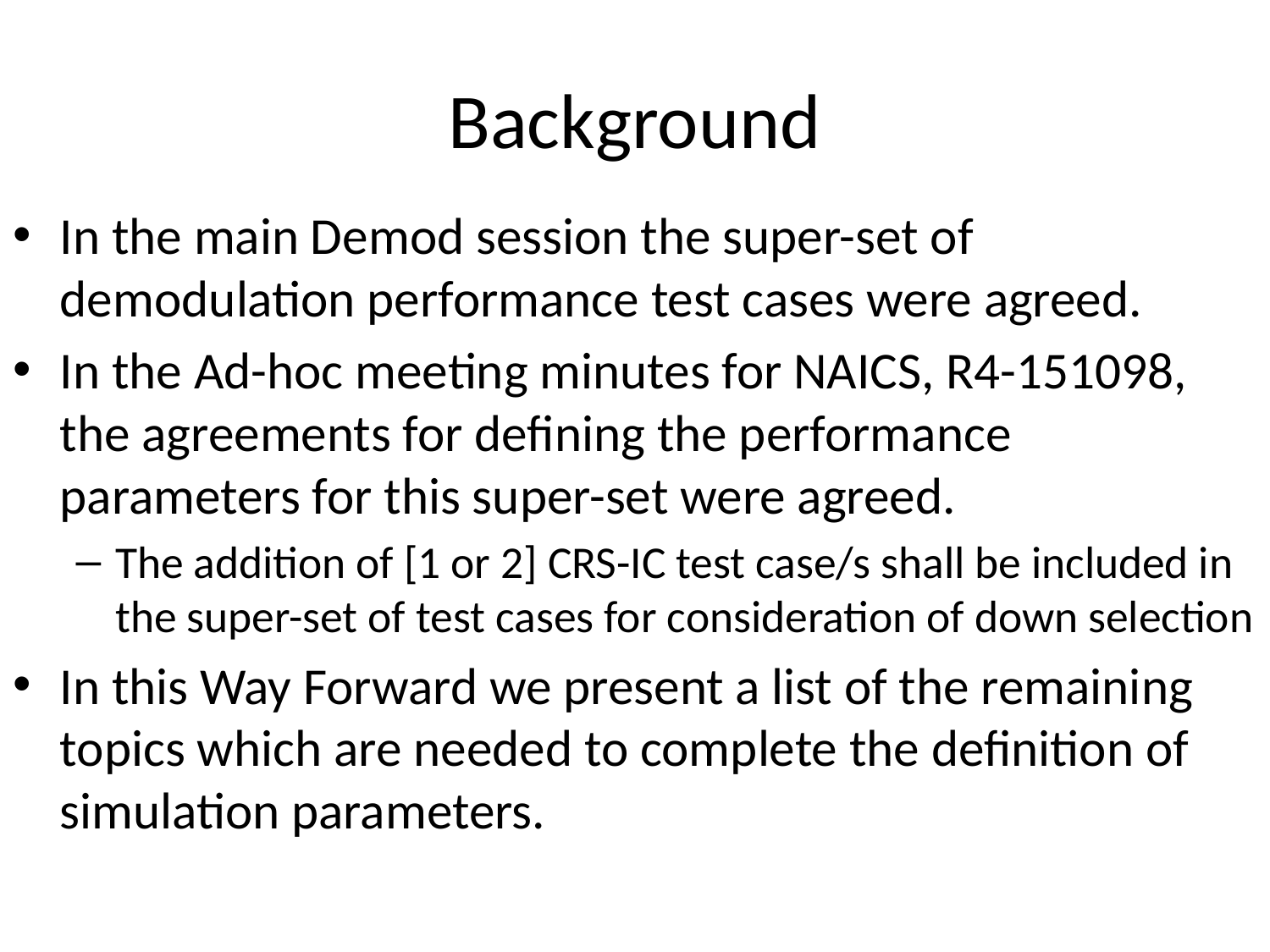

# Background
In the main Demod session the super-set of demodulation performance test cases were agreed.
In the Ad-hoc meeting minutes for NAICS, R4-151098, the agreements for defining the performance parameters for this super-set were agreed.
The addition of [1 or 2] CRS-IC test case/s shall be included in the super-set of test cases for consideration of down selection
In this Way Forward we present a list of the remaining topics which are needed to complete the definition of simulation parameters.